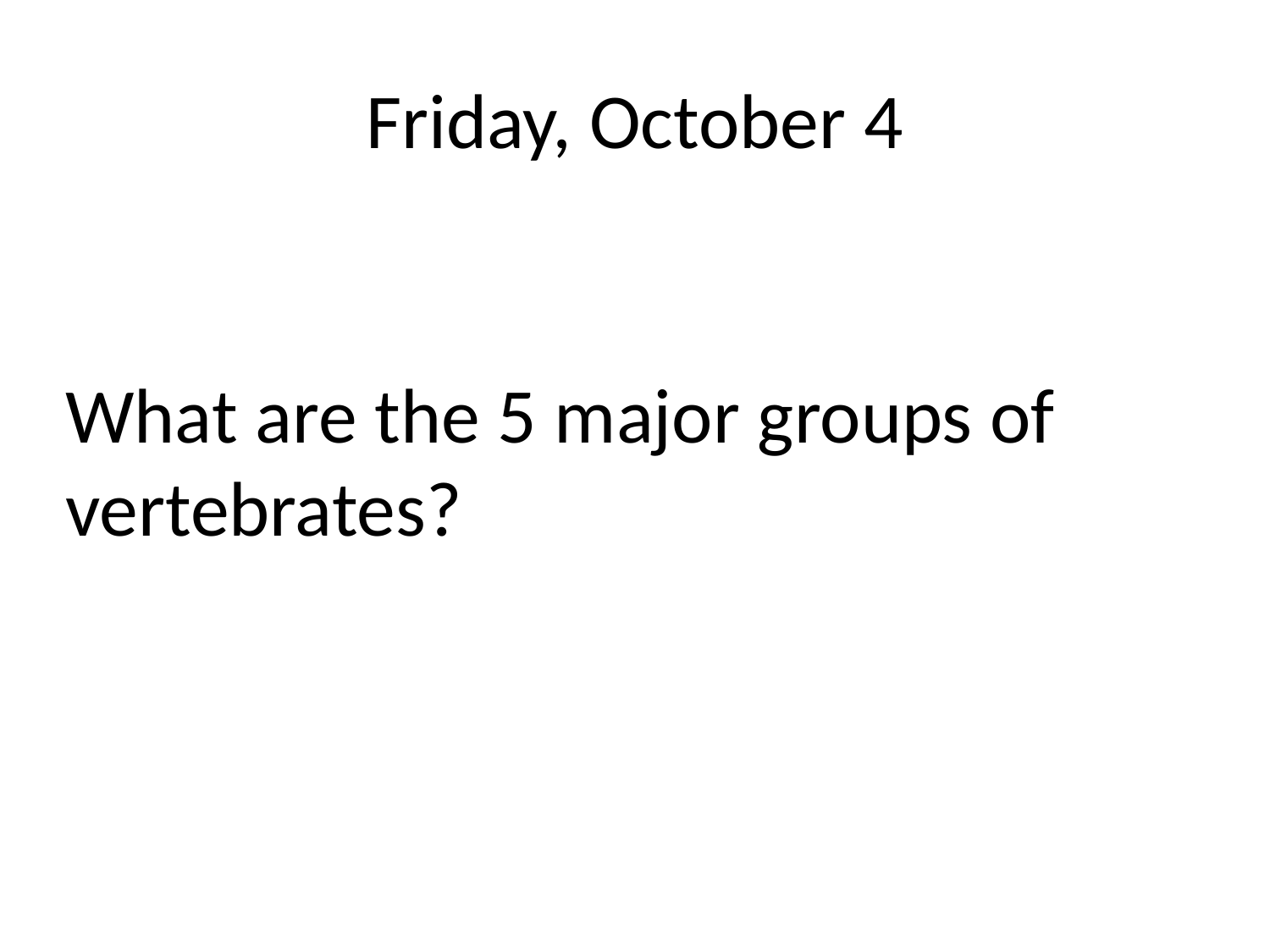

# Friday, October 4
What are the 5 major groups of vertebrates?